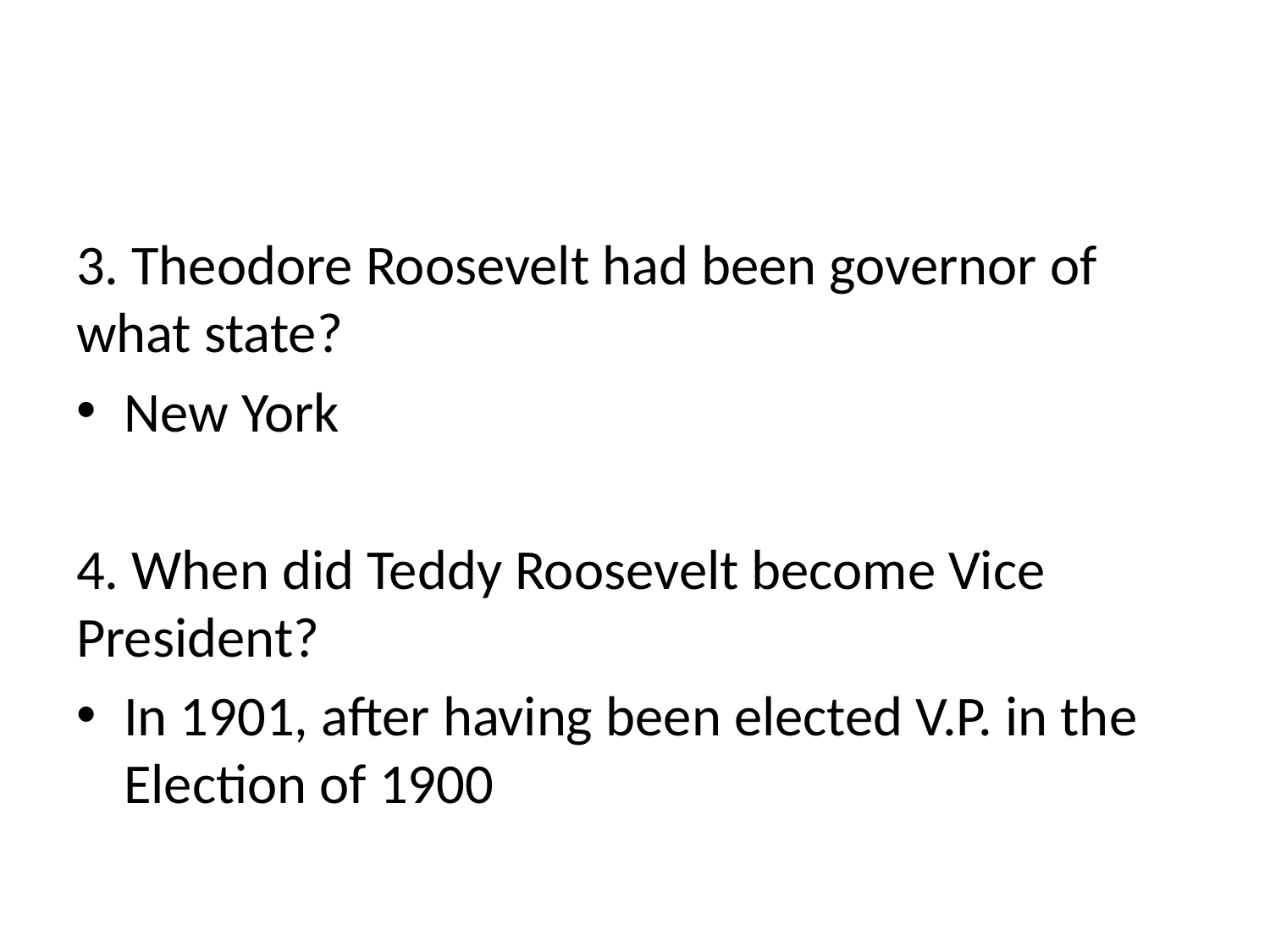

#
3. Theodore Roosevelt had been governor of what state?
New York

4. When did Teddy Roosevelt become Vice President?
In 1901, after having been elected V.P. in the Election of 1900